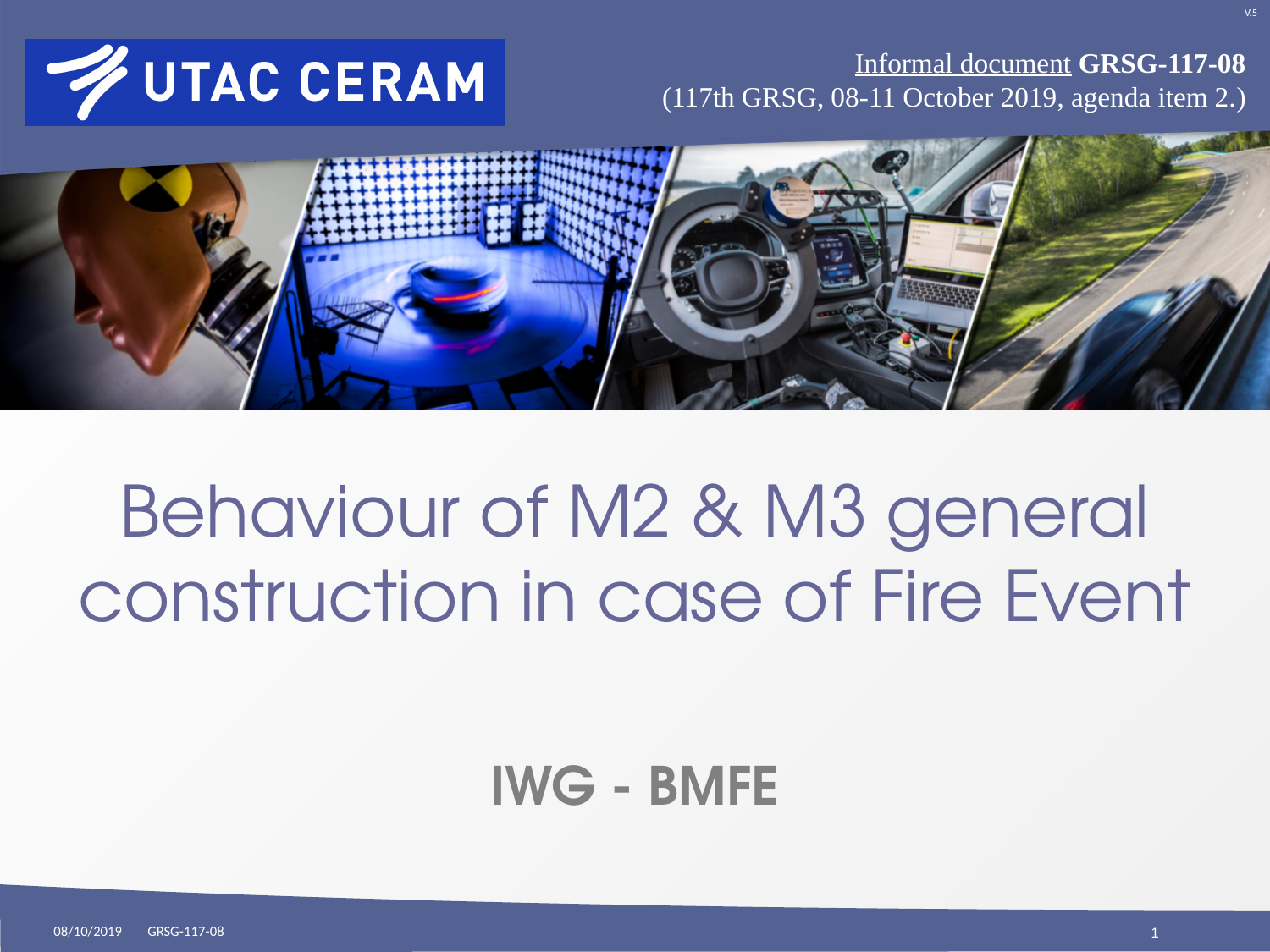

Informal document GRSG-117-08
(117th GRSG, 08-11 October 2019, agenda item 2.)

# Behaviour of M2 & M3 general construction in case of Fire Event
IWG - BMFE
08/10/2019
GRSG-117-08